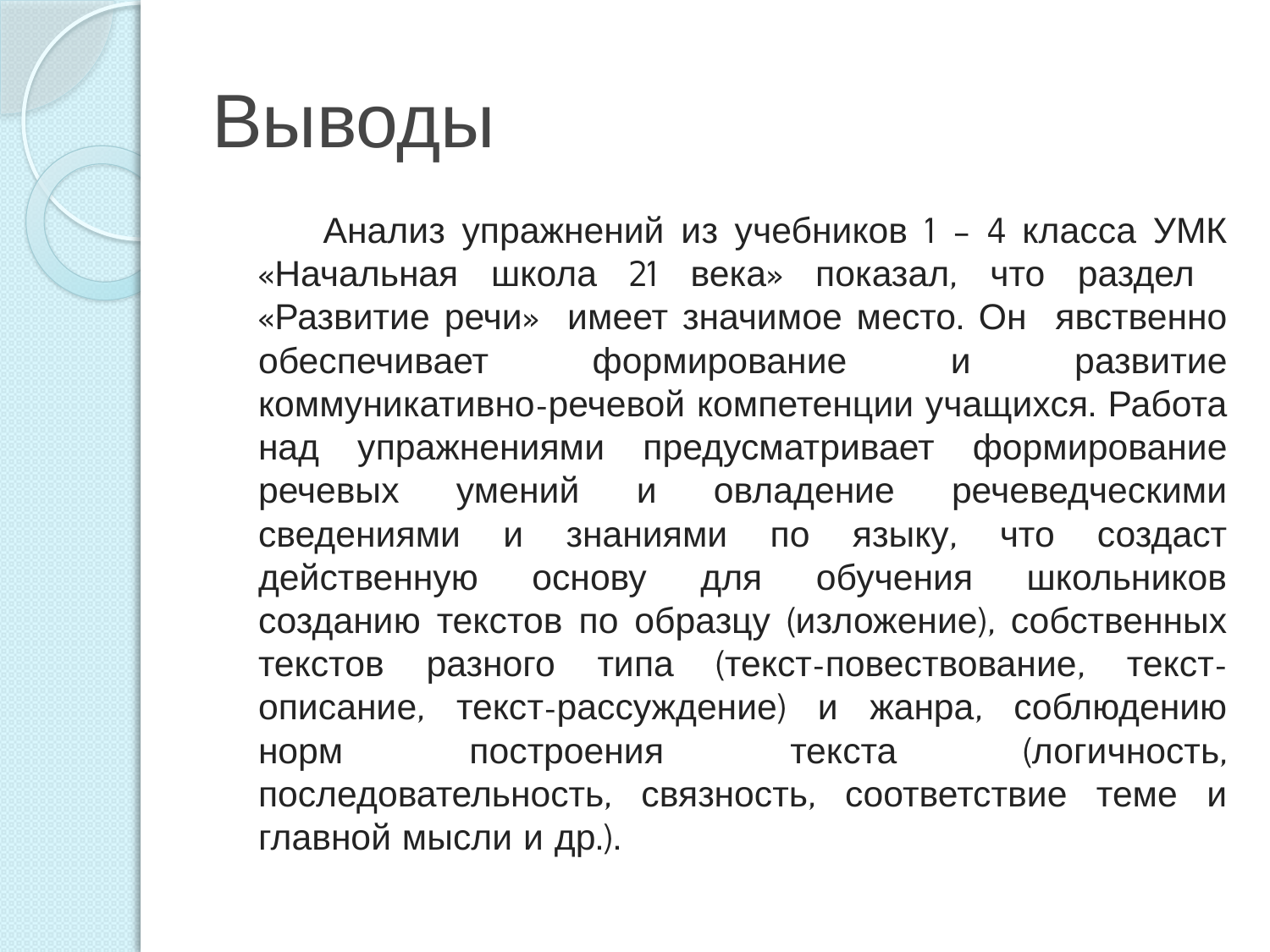

# Выводы
      Анализ упражнений из учебников 1 – 4 класса УМК «Начальная школа 21 века» показал, что раздел  «Развитие речи»  имеет значимое место. Он  явственно обеспечивает формирование и развитие коммуникативно-речевой компетенции учащихся. Работа над упражнениями предусматривает формирование речевых умений и овладение речеведческими сведениями и знаниями по языку, что создаст действенную основу для обучения школьников созданию текстов по образцу (изложение), собственных текстов разного типа (текст-повествование, текст-описание, текст-рассуждение) и жанра, соблюдению норм построения текста (логичность, последовательность, связность, соответствие теме и главной мысли и др.).